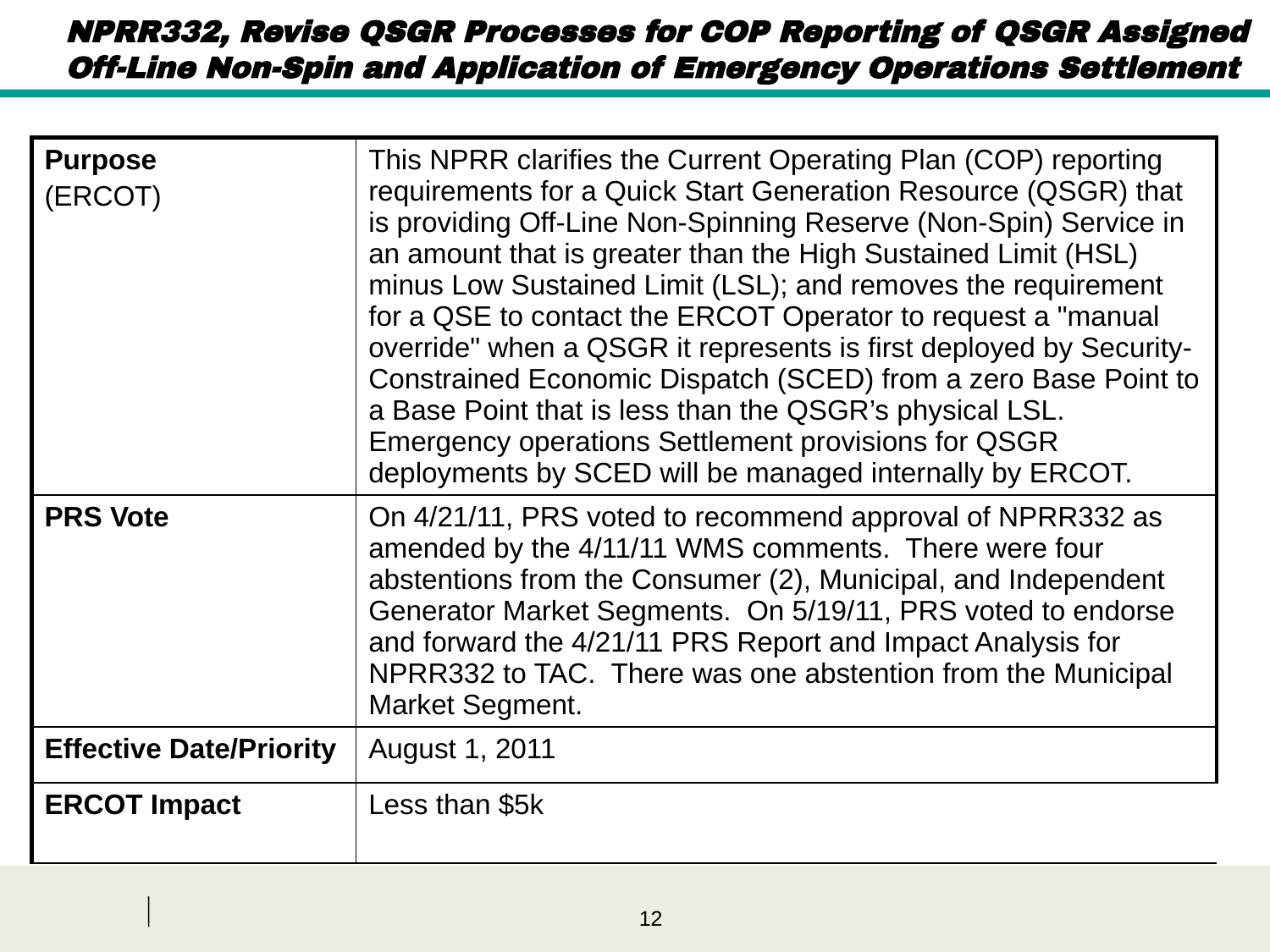

NPRR332, Revise QSGR Processes for COP Reporting of QSGR Assigned Off-Line Non-Spin and Application of Emergency Operations Settlement
| Purpose (ERCOT) | This NPRR clarifies the Current Operating Plan (COP) reporting requirements for a Quick Start Generation Resource (QSGR) that is providing Off-Line Non-Spinning Reserve (Non-Spin) Service in an amount that is greater than the High Sustained Limit (HSL) minus Low Sustained Limit (LSL); and removes the requirement for a QSE to contact the ERCOT Operator to request a "manual override" when a QSGR it represents is first deployed by Security-Constrained Economic Dispatch (SCED) from a zero Base Point to a Base Point that is less than the QSGR’s physical LSL. Emergency operations Settlement provisions for QSGR deployments by SCED will be managed internally by ERCOT. |
| --- | --- |
| PRS Vote | On 4/21/11, PRS voted to recommend approval of NPRR332 as amended by the 4/11/11 WMS comments. There were four abstentions from the Consumer (2), Municipal, and Independent Generator Market Segments. On 5/19/11, PRS voted to endorse and forward the 4/21/11 PRS Report and Impact Analysis for NPRR332 to TAC. There was one abstention from the Municipal Market Segment. |
| Effective Date/Priority | August 1, 2011 |
| ERCOT Impact | Less than $5k |